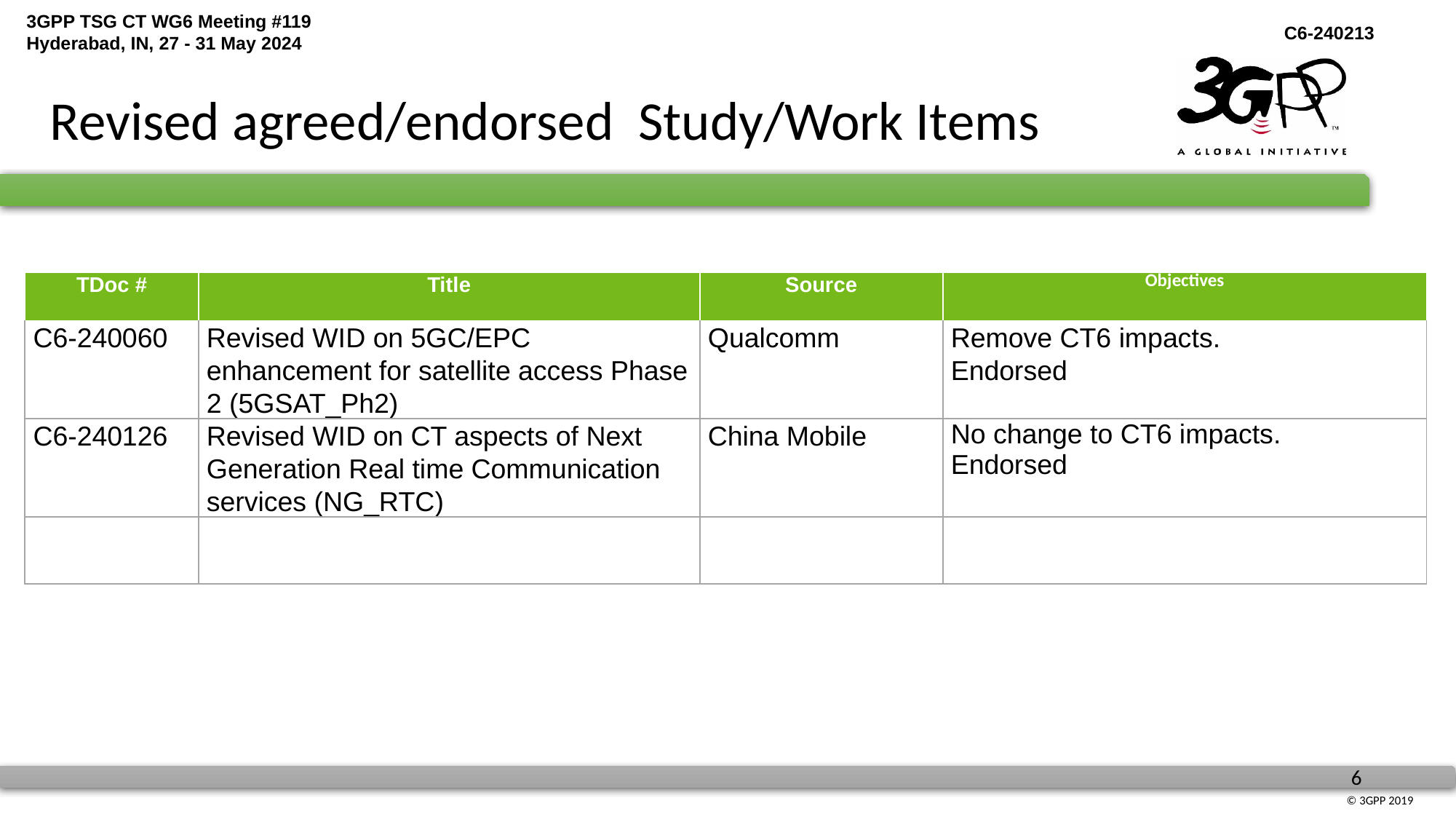

# Revised agreed/endorsed  Study/Work Items
| TDoc # | Title | Source | Objectives |
| --- | --- | --- | --- |
| C6-240060 | Revised WID on 5GC/EPC enhancement for satellite access Phase 2 (5GSAT\_Ph2) | Qualcomm | Remove CT6 impacts. Endorsed |
| C6-240126 | Revised WID on CT aspects of Next Generation Real time Communication services (NG\_RTC) | China Mobile | No change to CT6 impacts. Endorsed |
|  |  |  |  |